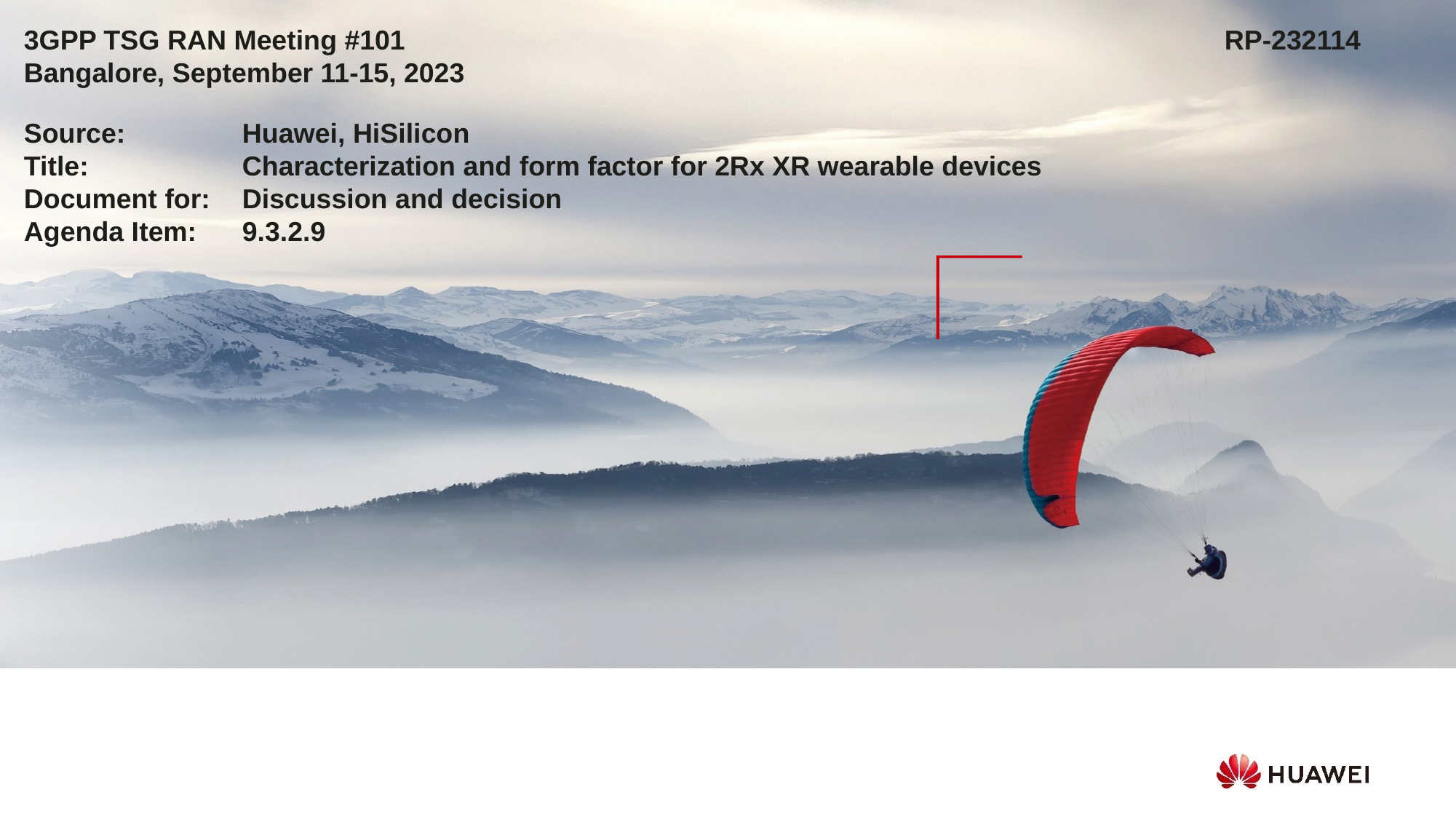

3GPP TSG RAN Meeting #101								RP-232114
Bangalore, September 11-15, 2023
Source:		Huawei, HiSilicon
Title:		Characterization and form factor for 2Rx XR wearable devices
Document for:	Discussion and decision
Agenda Item:	9.3.2.9